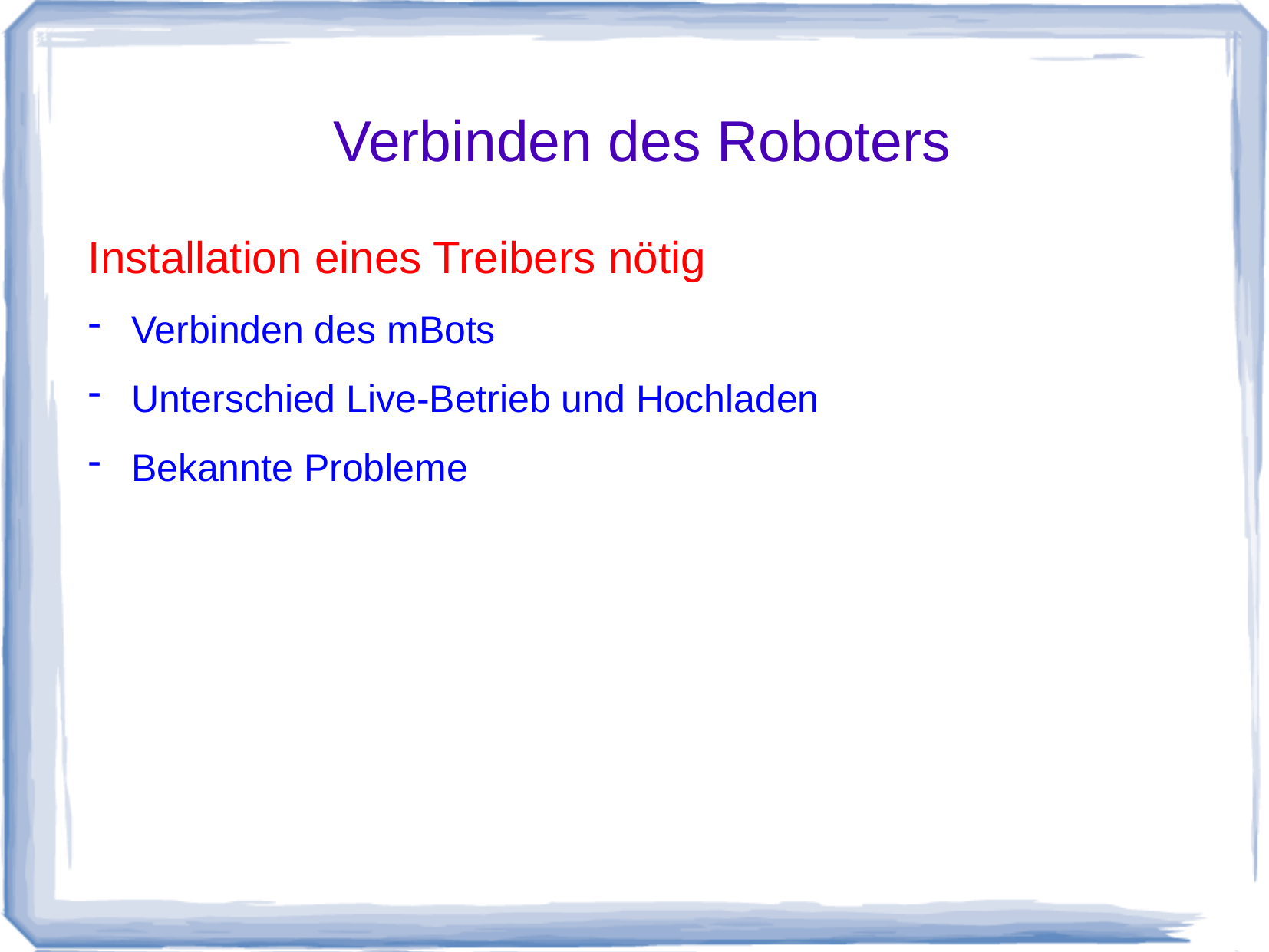

Verbinden des Roboters

Installation eines Treibers nötig
Verbinden des mBots
Unterschied Live-Betrieb und Hochladen
Bekannte Probleme